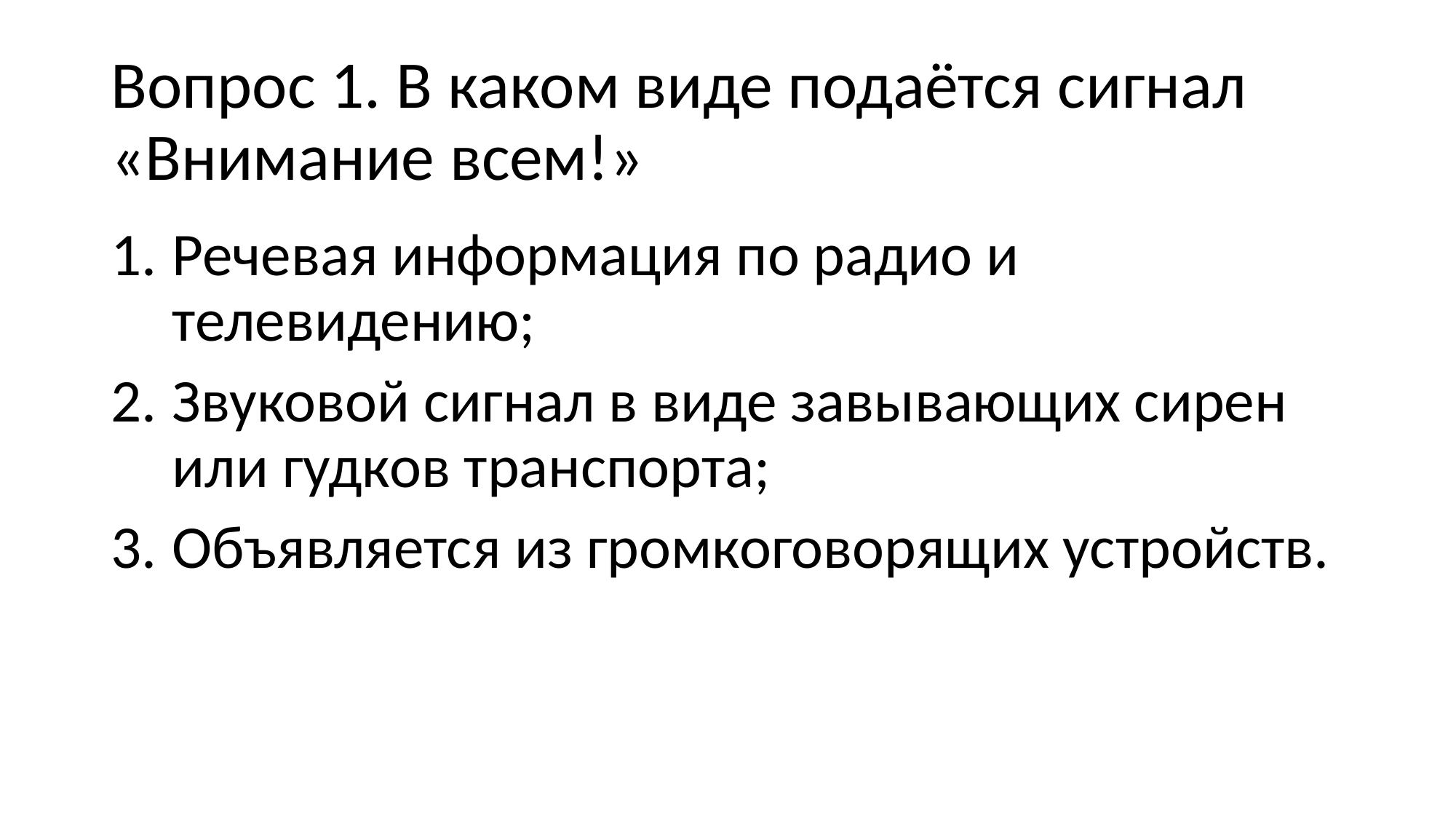

# Вопрос 1. В каком виде подаётся сигнал «Внимание всем!»
Речевая информация по радио и телевидению;
Звуковой сигнал в виде завывающих сирен или гудков транспорта;
Объявляется из громкоговорящих устройств.